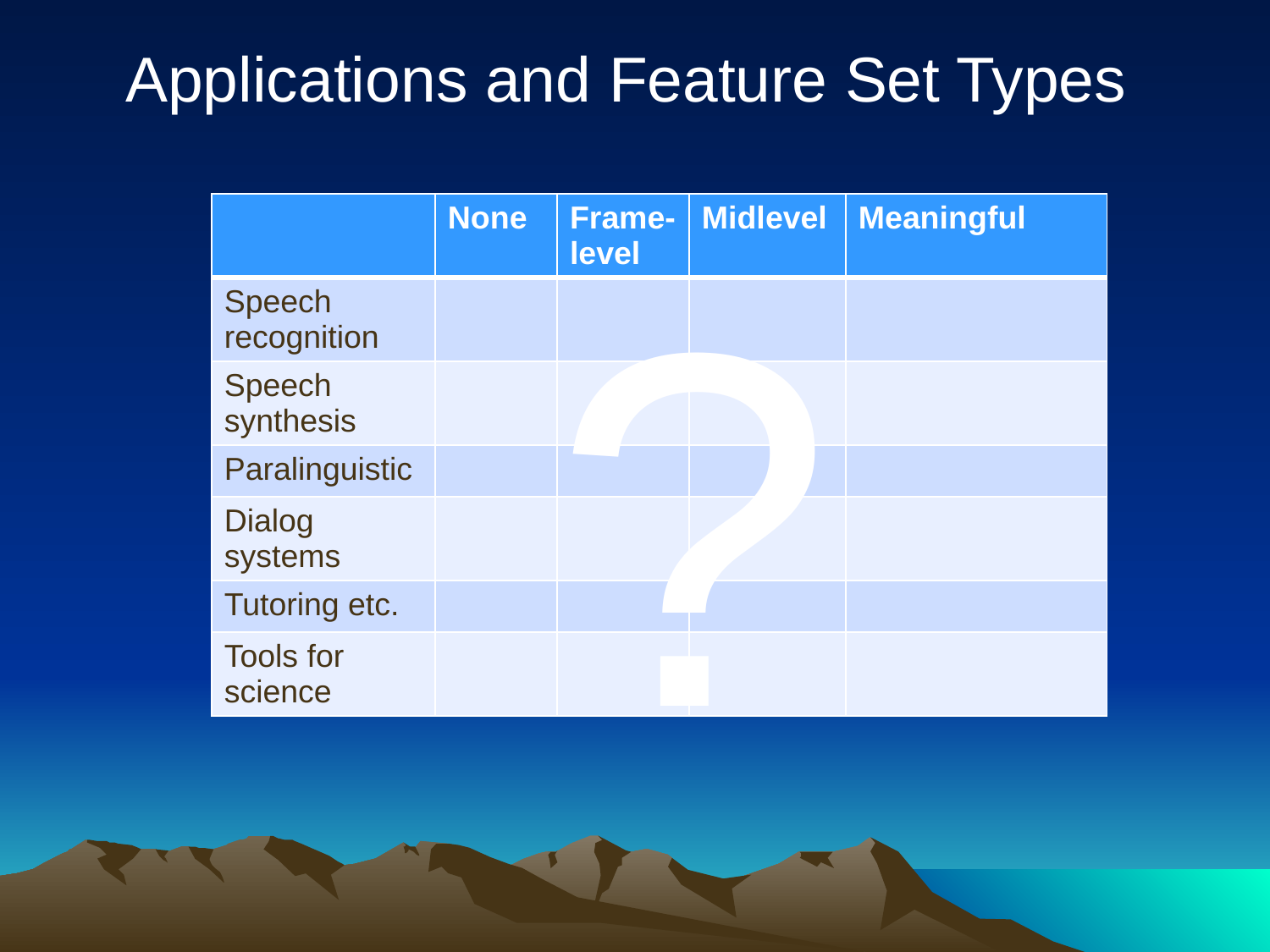

Applications and Feature Set Types
|  | None | Frame-level | Midlevel | Meaningful |
| --- | --- | --- | --- | --- |
| Speech recognition |  |  |  |  |
| Speech synthesis |  |  |  |  |
| Paralinguistic |  |  |  |  |
| Dialog systems |  |  |  |  |
| Tutoring etc. |  |  |  |  |
| Tools for science |  |  |  |  |
?